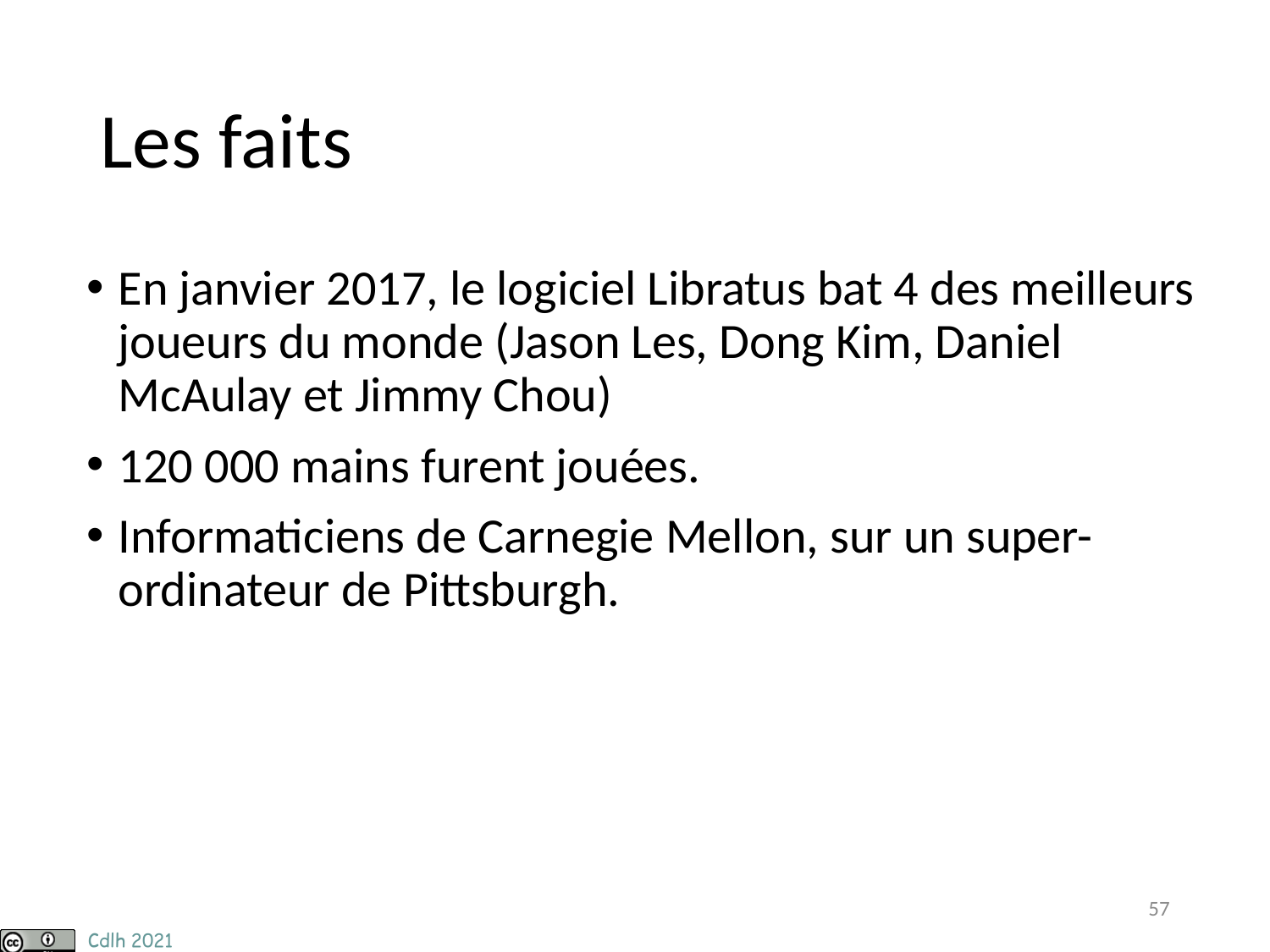

# Les faits
En janvier 2017, le logiciel Libratus bat 4 des meilleurs joueurs du monde (Jason Les, Dong Kim, Daniel McAulay et Jimmy Chou)
120 000 mains furent jouées.
Informaticiens de Carnegie Mellon, sur un super-ordinateur de Pittsburgh.
57